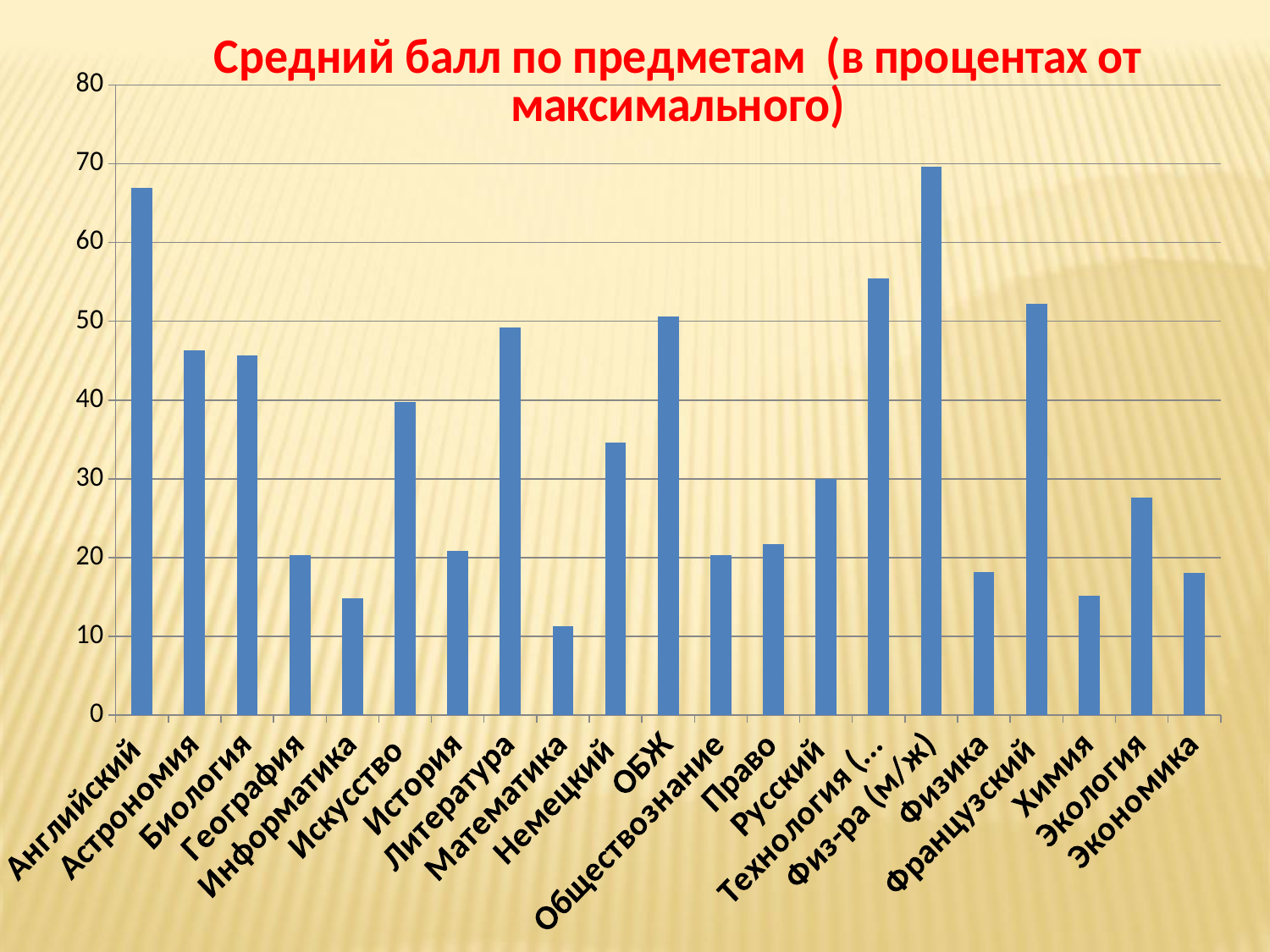

### Chart: Средний балл по предметам  (в процентах от максимального)

| Category | средний балл (в процентах от максимального) |
|---|---|
| Английский  | 66.92 |
| Астрономия | 46.349999999999994 |
| Биология | 45.620000000000005 |
| География | 20.329999999999995 |
| Информатика | 14.83 |
| Искусство  | 39.720000000000006 |
| История | 20.810000000000002 |
| Литература | 49.25 |
| Математика | 11.27 |
| Немецкий  | 34.6 |
| ОБЖ | 50.61 |
| Обществознание | 20.36 |
| Право | 21.759999999999998 |
| Русский  | 29.979999999999997 |
| Технология (м/ж) | 55.39 |
| Физ-ра (м/ж) | 69.57 |
| Физика | 18.19 |
| Французский  | 52.260000000000005 |
| Химия | 15.209999999999999 |
| Экология | 27.67 |
| Экономика | 18.07 |